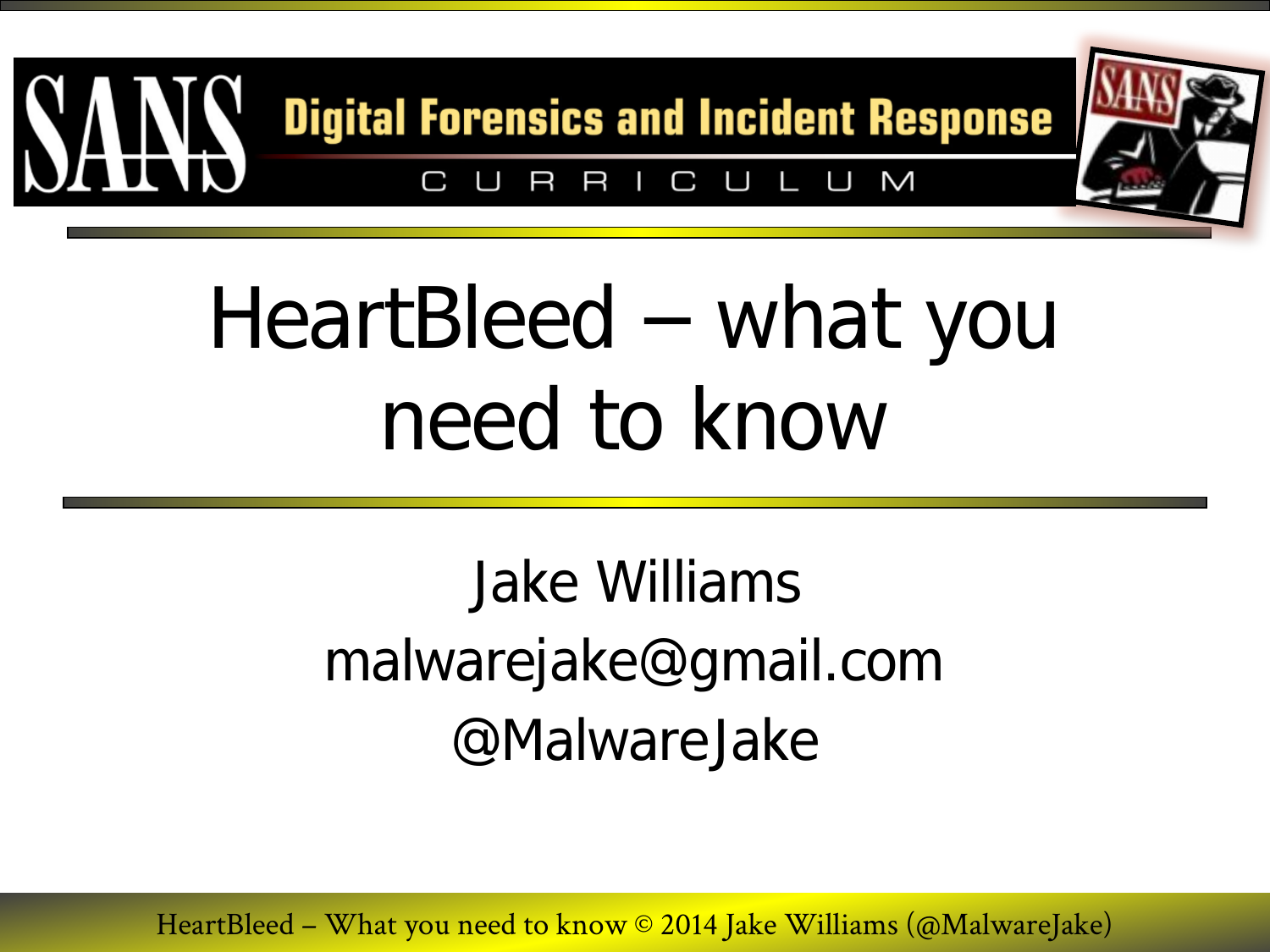

# HeartBleed – what you need to know
Jake Williams
malwarejake@gmail.com
@MalwareJake